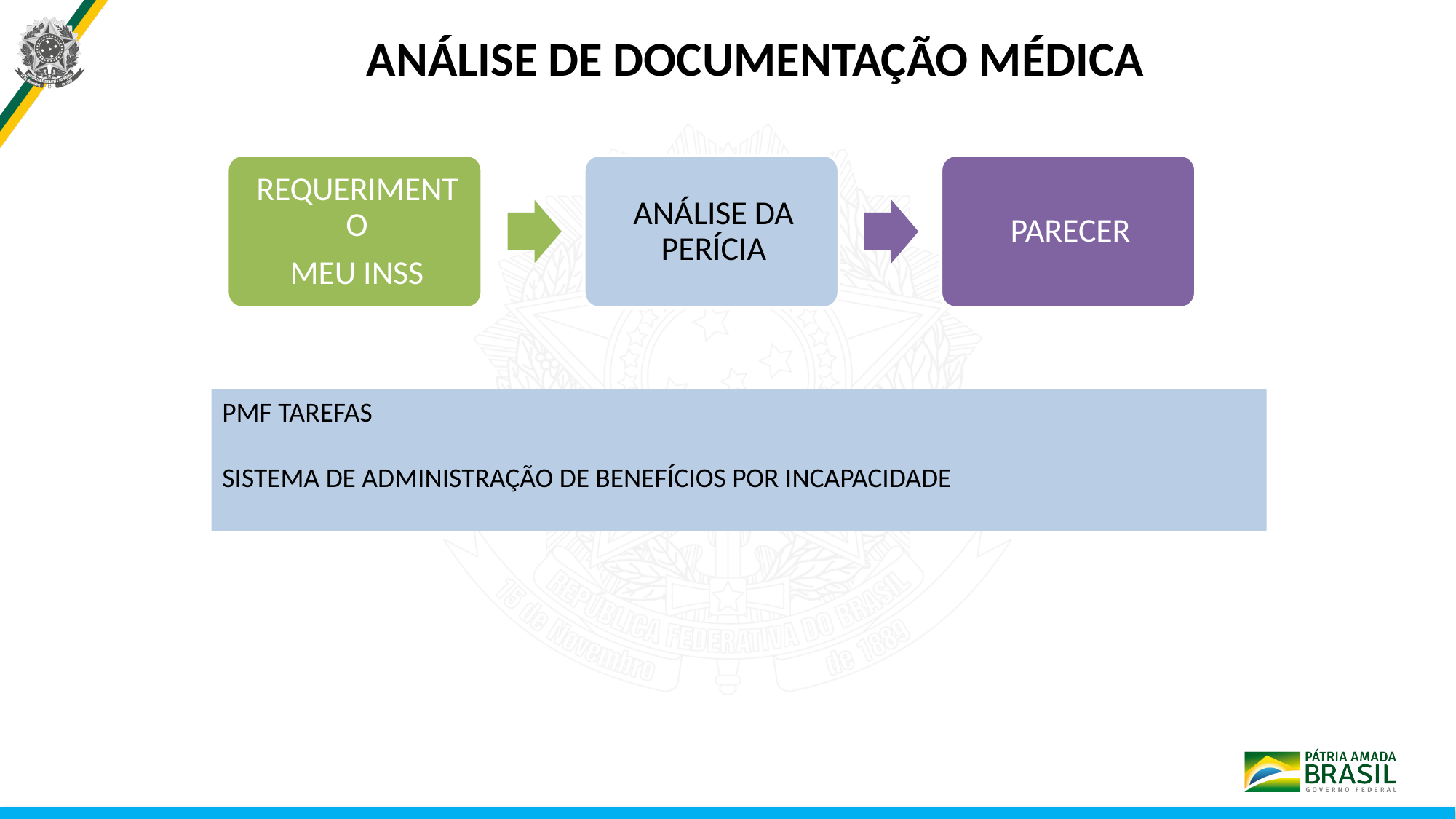

REQUERIMENTO
MEU INSS

ANÁLISE DA PERÍCIA

PARECER
ANÁLISE DE DOCUMENTAÇÃO MÉDICA
PMF TAREFAS

SISTEMA DE ADMINISTRAÇÃO DE BENEFÍCIOS POR INCAPACIDADE